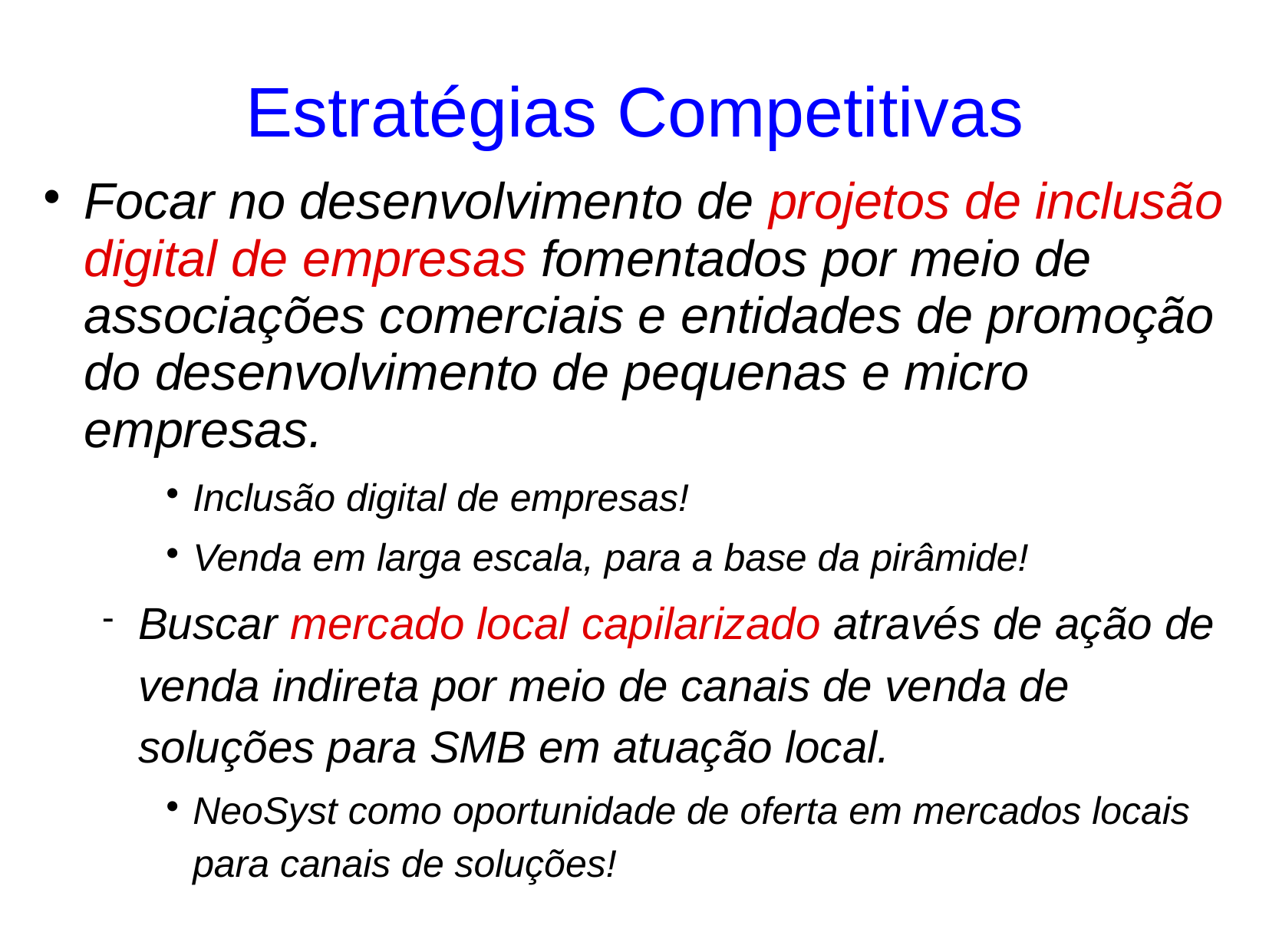

# Estratégias Competitivas
Focar no desenvolvimento de projetos de inclusão digital de empresas fomentados por meio de associações comerciais e entidades de promoção do desenvolvimento de pequenas e micro empresas.
Inclusão digital de empresas!
Venda em larga escala, para a base da pirâmide!
Buscar mercado local capilarizado através de ação de venda indireta por meio de canais de venda de soluções para SMB em atuação local.
NeoSyst como oportunidade de oferta em mercados locais para canais de soluções!